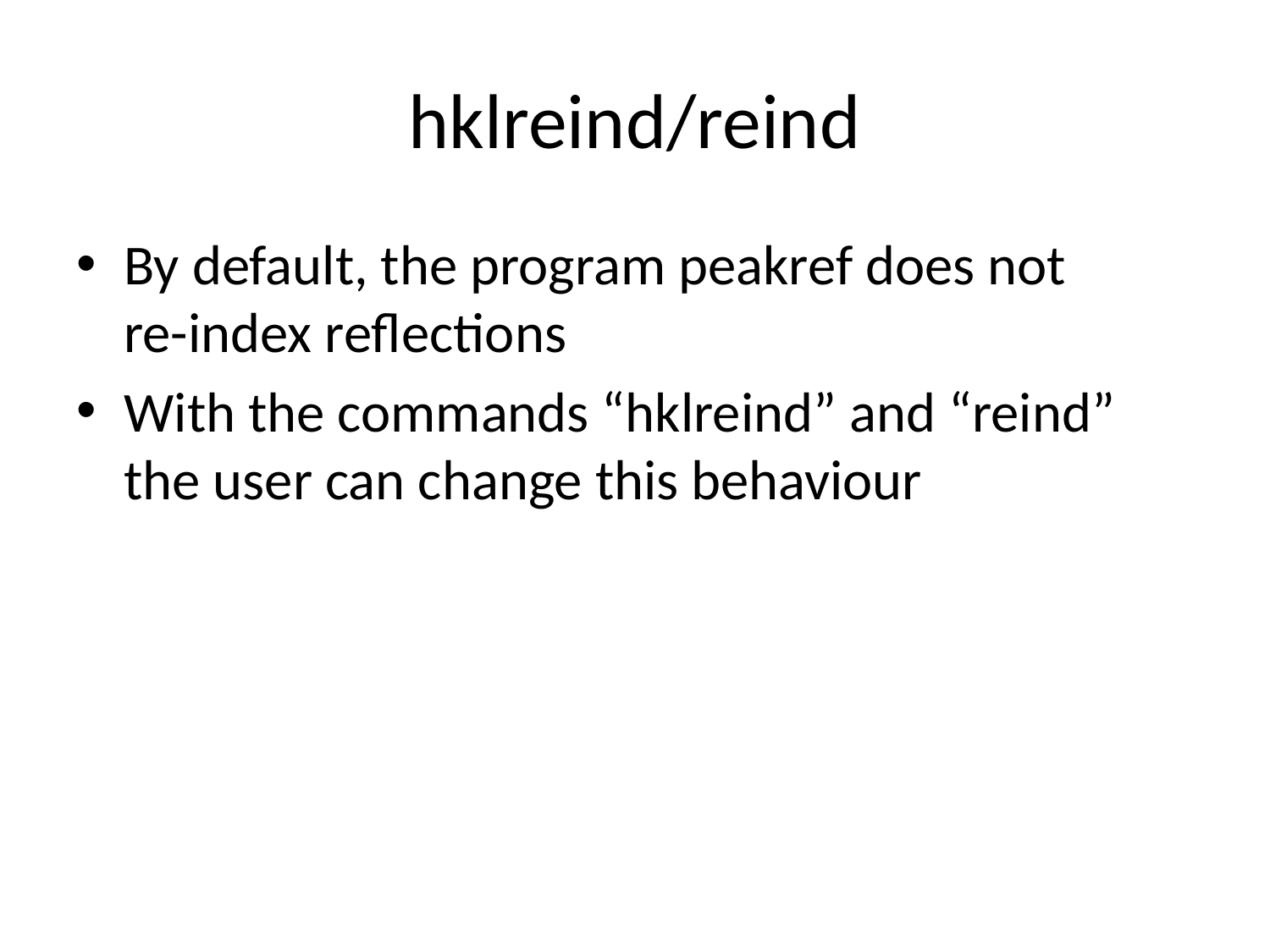

# hklreind/reind
By default, the program peakref does not
re-index reflections
With the commands “hklreind” and “reind” the user can change this behaviour